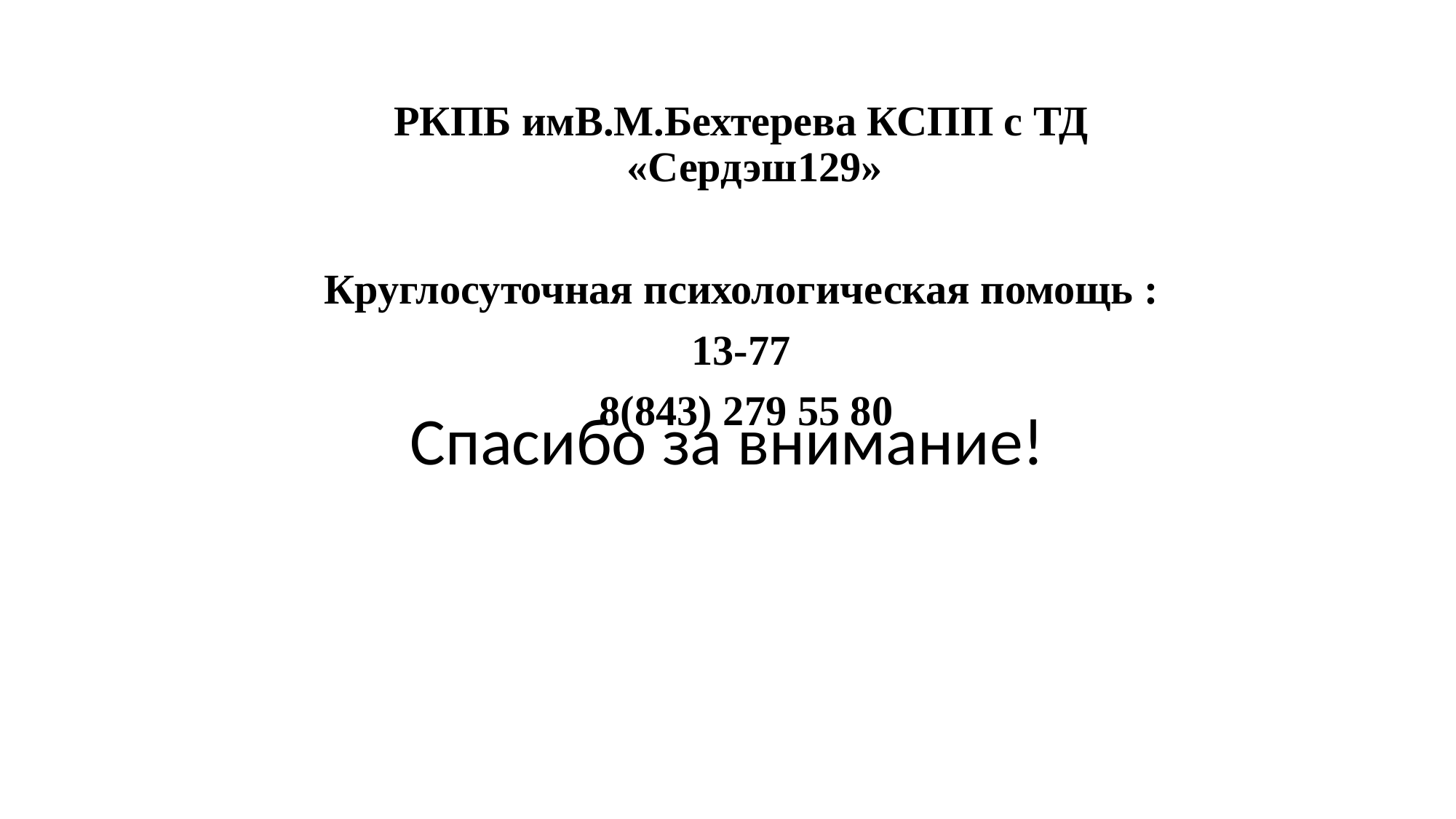

РКПБ имВ.М.Бехтерева КСПП с ТД «Сердэш129»

Круглосуточная психологическая помощь :
13-77
 8(843) 279 55 80

# Спасибо за внимание!